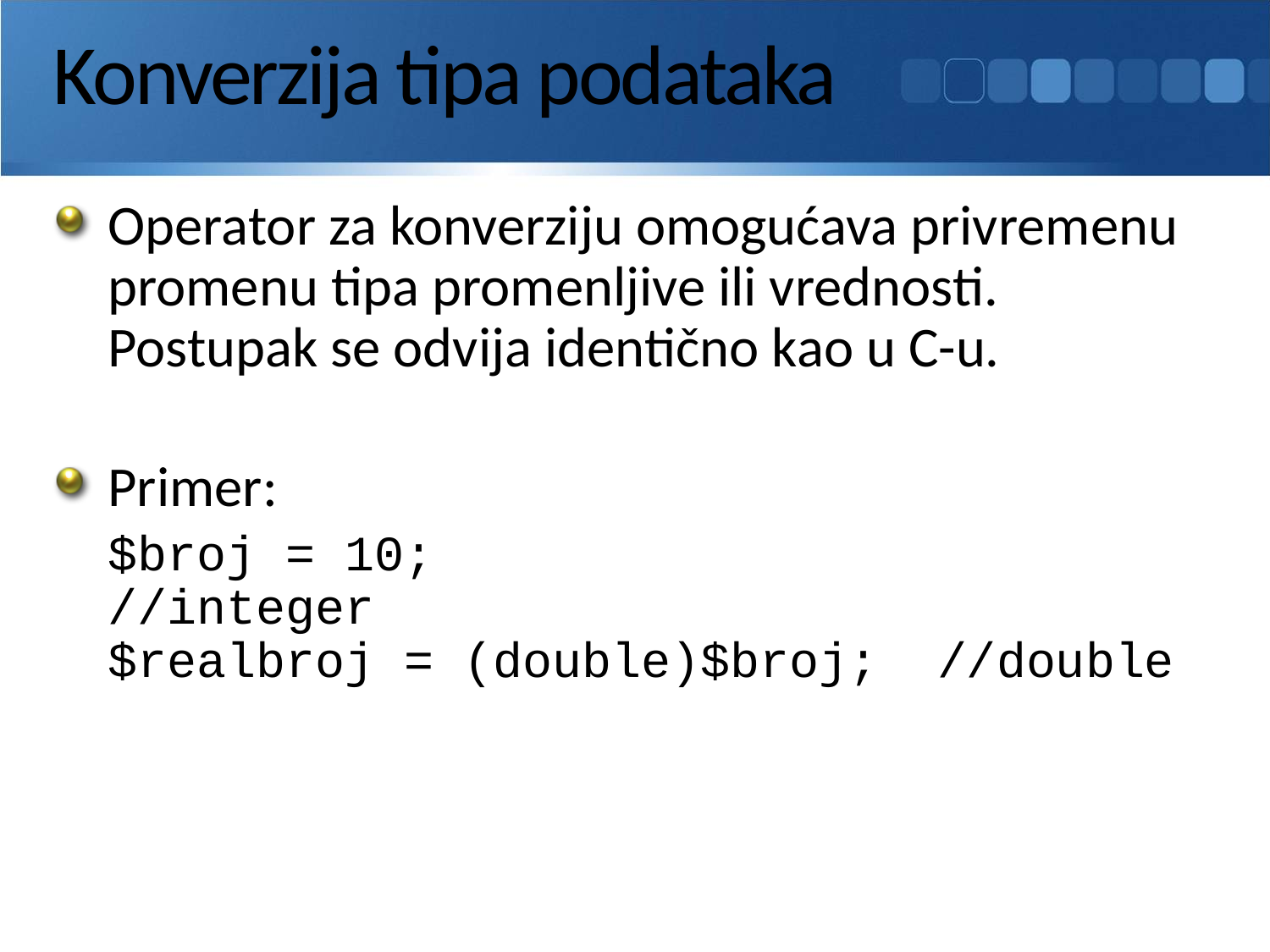

# Konverzija tipa podataka
Operator za konverziju omogućava privremenu promenu tipa promenljive ili vrednosti. Postupak se odvija identično kao u C-u.
Primer:
	$broj = 10;					//integer
$realbroj = (double)$broj;  //double